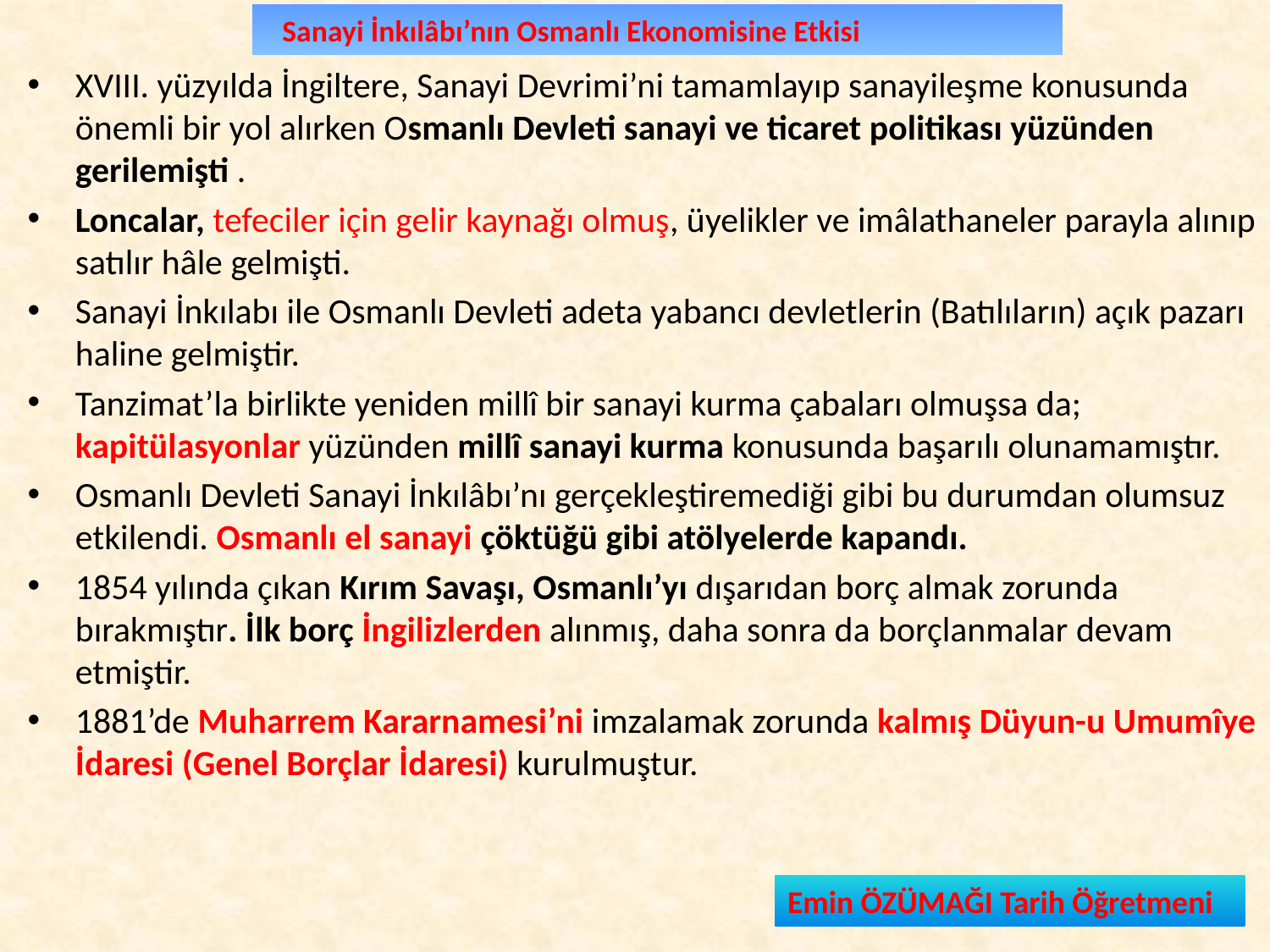

Sanayi İnkılâbı’nın Osmanlı Ekonomisine Etkisi

XVIII. yüzyılda İngiltere, Sanayi Devrimi’ni tamamlayıp sanayileşme konusunda önemli bir yol alırken Osmanlı Devleti sanayi ve ticaret politikası yüzünden gerilemişti .
Loncalar, tefeciler için gelir kaynağı olmuş, üyelikler ve imâlathaneler parayla alınıp satılır hâle gelmişti.
Sanayi İnkılabı ile Osmanlı Devleti adeta yabancı devletlerin (Batılıların) açık pazarı haline gelmiştir.
Tanzimat’la birlikte yeniden millî bir sanayi kurma çabaları olmuşsa da; kapitülasyonlar yüzünden millî sanayi kurma konusunda başarılı olunamamıştır.
Osmanlı Devleti Sanayi İnkılâbı’nı gerçekleştiremediği gibi bu durumdan olumsuz etkilendi. Osmanlı el sanayi çöktüğü gibi atölyelerde kapandı.
1854 yılında çıkan Kırım Savaşı, Osmanlı’yı dışarıdan borç almak zorunda bırakmıştır. İlk borç İngilizlerden alınmış, daha sonra da borçlanmalar devam etmiştir.
1881’de Muharrem Kararnamesi’ni imzalamak zorunda kalmış Düyun-u Umumîye İdaresi (Genel Borçlar İdaresi) kurulmuştur.

Emin ÖZÜMAĞI Tarih Öğretmeni